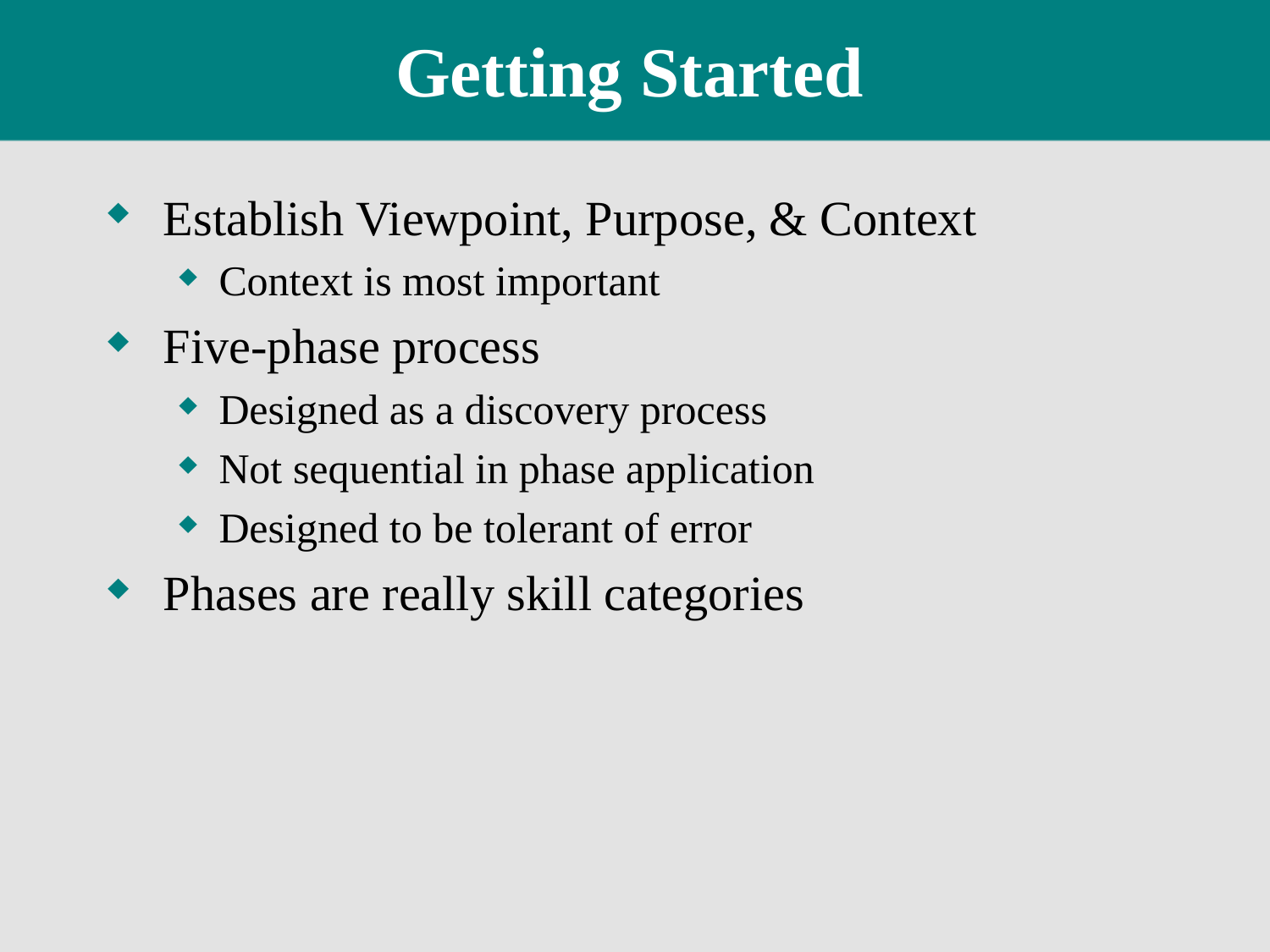

# Getting Started
Establish Viewpoint, Purpose, & Context
Context is most important
Five-phase process
Designed as a discovery process
Not sequential in phase application
Designed to be tolerant of error
Phases are really skill categories